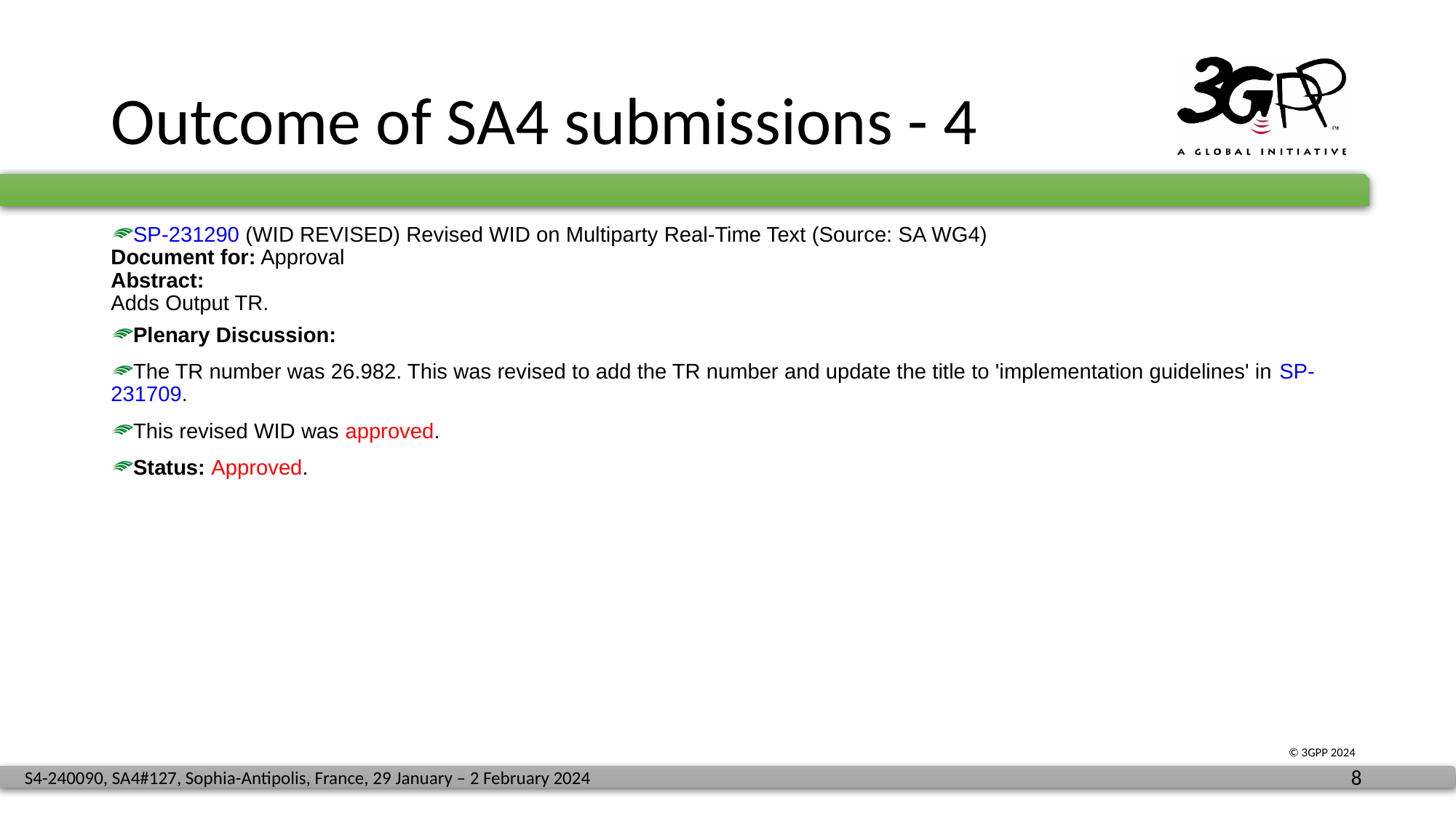

# Outcome of SA4 submissions - 4
SP-231290 (WID REVISED) Revised WID on Multiparty Real-Time Text (Source: SA WG4)
Document for: Approval
Abstract:
Adds Output TR.
Plenary Discussion:
The TR number was 26.982. This was revised to add the TR number and update the title to 'implementation guidelines' in SP-231709.
This revised WID was approved.
Status: Approved.